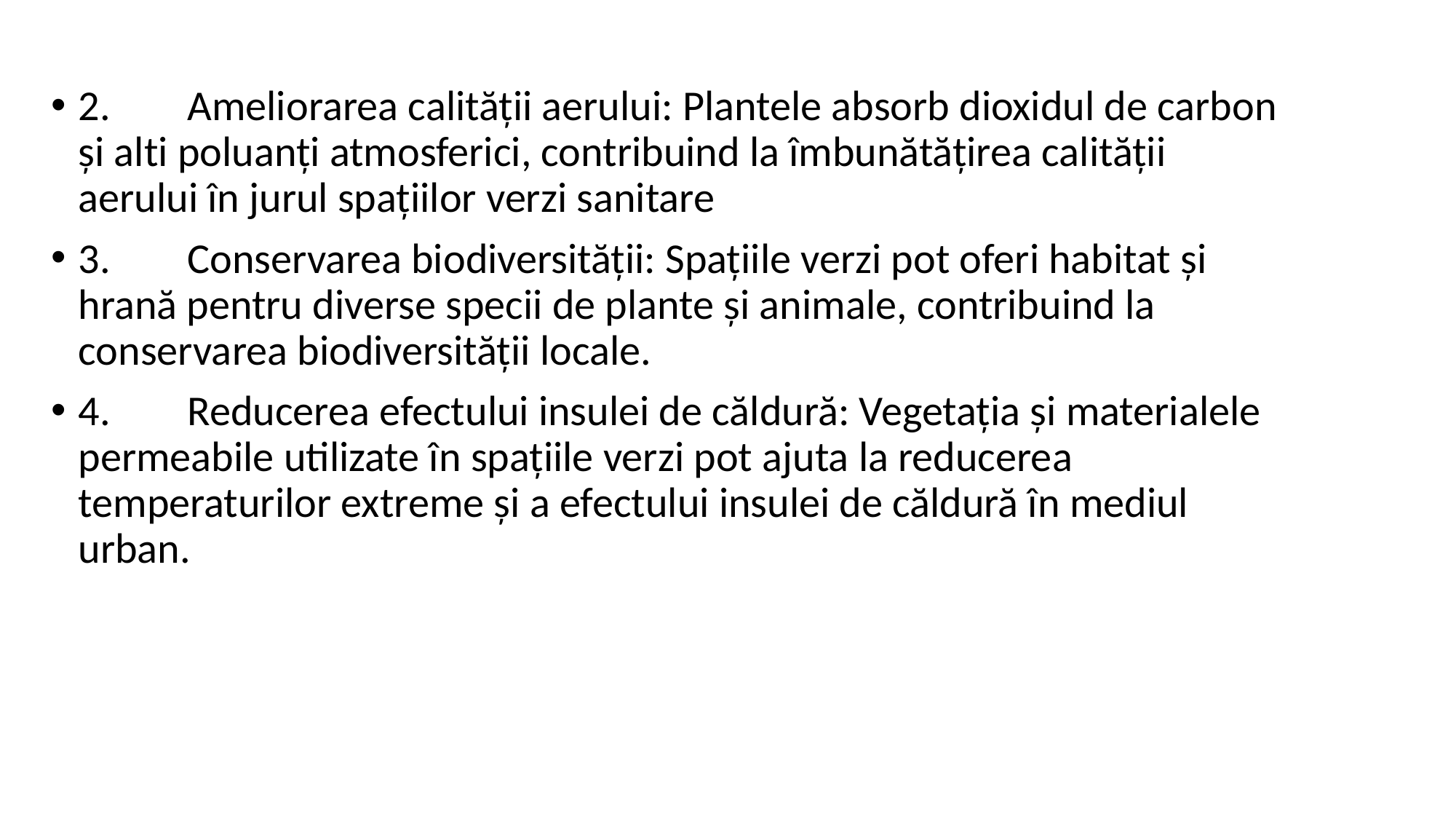

2.	Ameliorarea calității aerului: Plantele absorb dioxidul de carbon și alti poluanți atmosferici, contribuind la îmbunătățirea calității aerului în jurul spațiilor verzi sanitare
3.	Conservarea biodiversității: Spațiile verzi pot oferi habitat și hrană pentru diverse specii de plante și animale, contribuind la conservarea biodiversității locale.
4.	Reducerea efectului insulei de căldură: Vegetația și materialele permeabile utilizate în spațiile verzi pot ajuta la reducerea temperaturilor extreme și a efectului insulei de căldură în mediul urban.